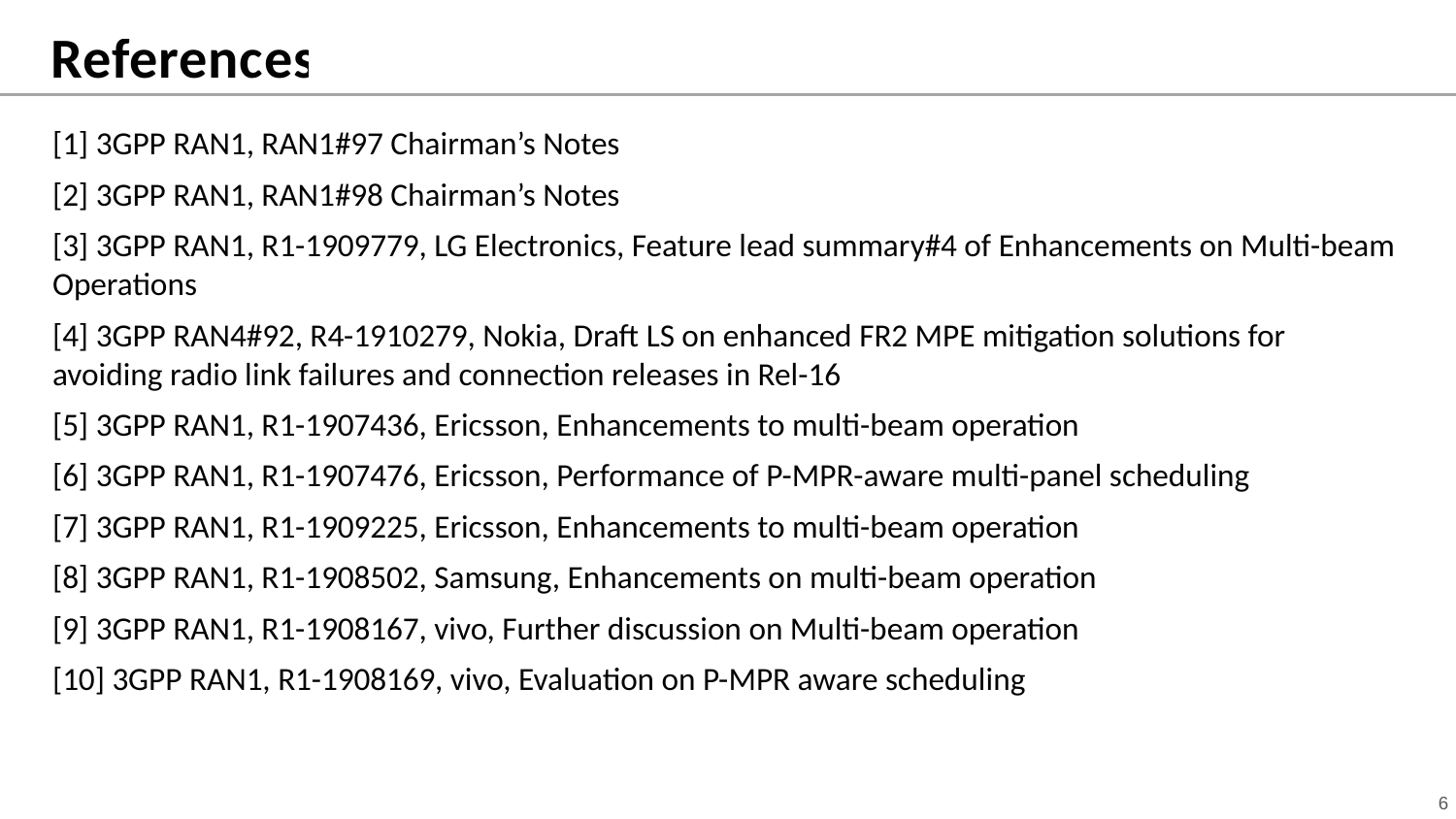

# References
[1] 3GPP RAN1, RAN1#97 Chairman’s Notes
[2] 3GPP RAN1, RAN1#98 Chairman’s Notes
[3] 3GPP RAN1, R1-1909779, LG Electronics, Feature lead summary#4 of Enhancements on Multi-beam Operations
[4] 3GPP RAN4#92, R4-1910279, Nokia, Draft LS on enhanced FR2 MPE mitigation solutions for avoiding radio link failures and connection releases in Rel-16
[5] 3GPP RAN1, R1-1907436, Ericsson, Enhancements to multi-beam operation
[6] 3GPP RAN1, R1-1907476, Ericsson, Performance of P-MPR-aware multi-panel scheduling
[7] 3GPP RAN1, R1-1909225, Ericsson, Enhancements to multi-beam operation
[8] 3GPP RAN1, R1-1908502, Samsung, Enhancements on multi-beam operation
[9] 3GPP RAN1, R1-1908167, vivo, Further discussion on Multi-beam operation
[10] 3GPP RAN1, R1-1908169, vivo, Evaluation on P-MPR aware scheduling